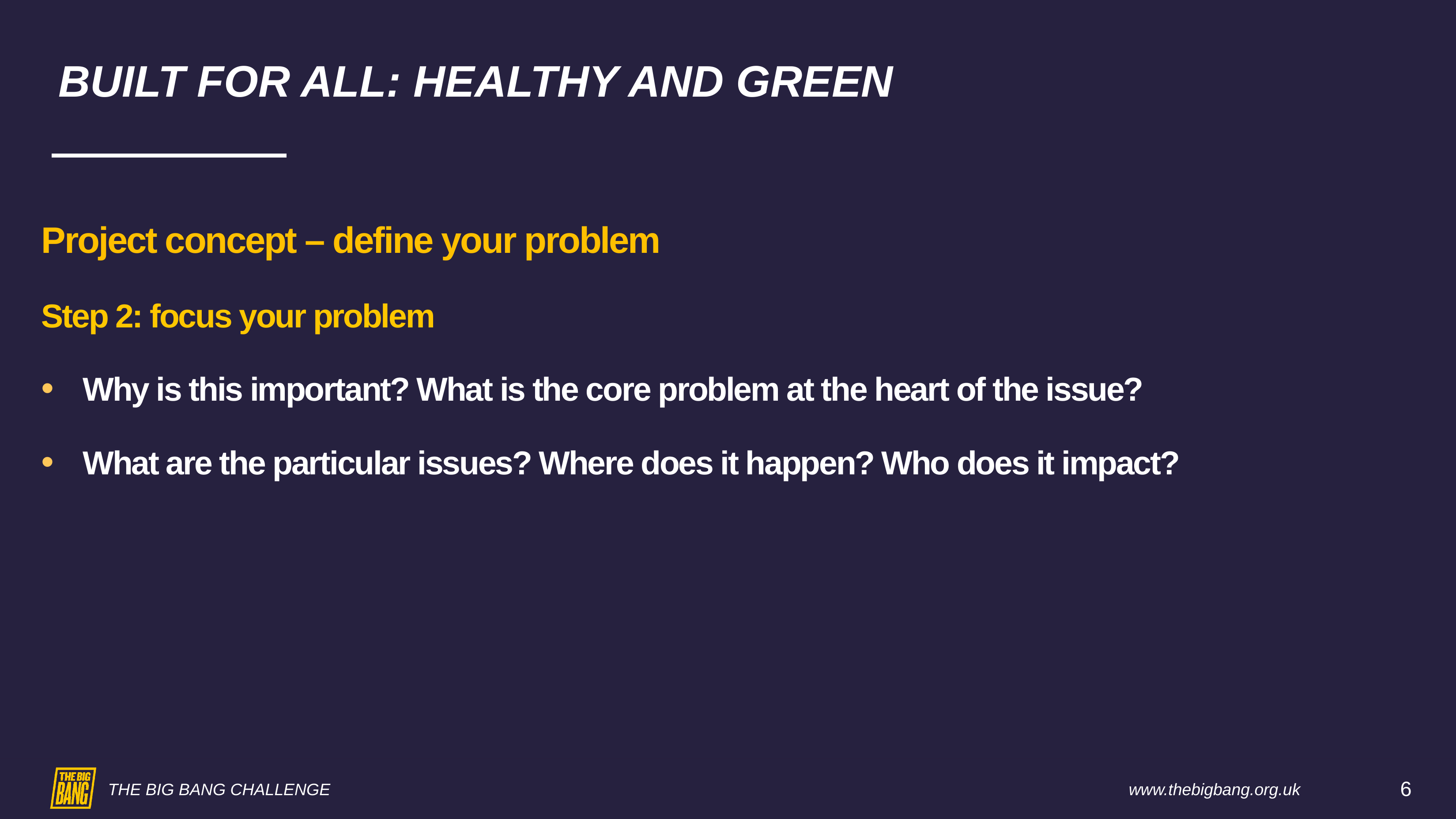

BUILT FOR ALL: HEALTHY AND GREEN

Project concept – define your problem
Step 2: focus your problem
Why is this important? What is the core problem at the heart of the issue?
What are the particular issues? Where does it happen? Who does it impact?